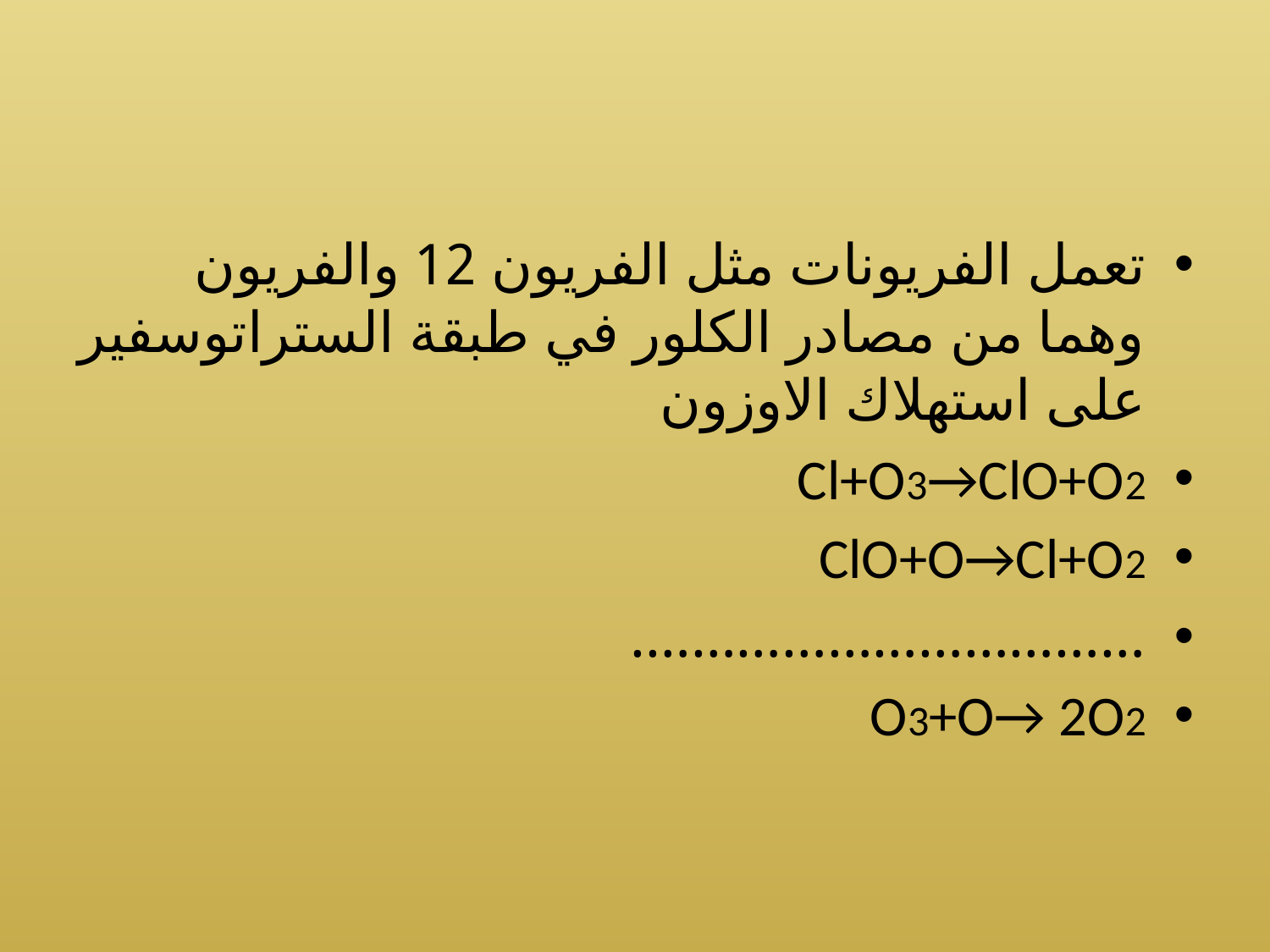

#
تعمل الفريونات مثل الفريون 12 والفريون وهما من مصادر الكلور في طبقة الستراتوسفير على استهلاك الاوزون
Cl+O3→ClO+O2
ClO+O→Cl+O2
…………………………….
O3+O→ 2O2